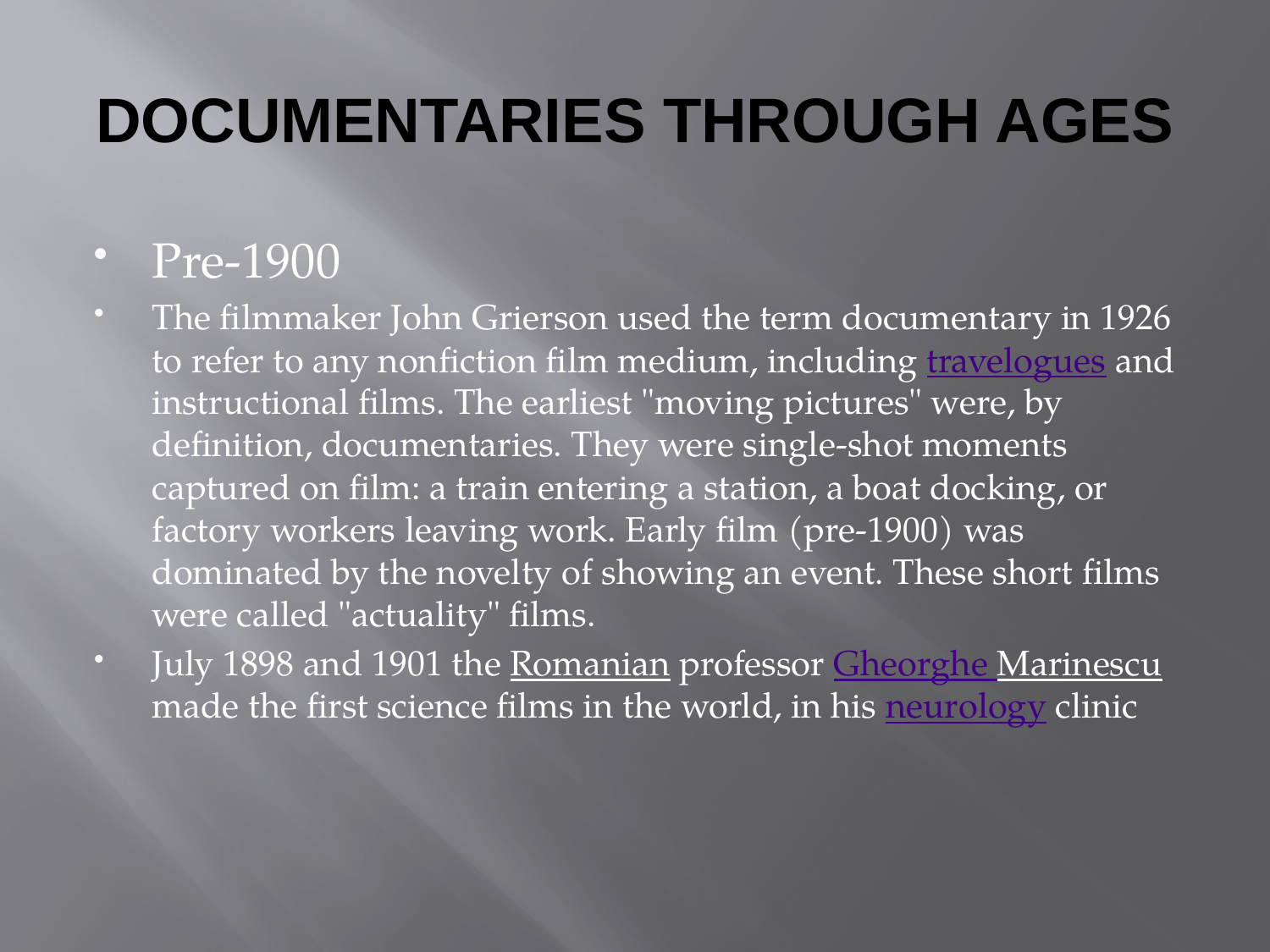

# DOCUMENTARIES THROUGH AGES
Pre-1900
The filmmaker John Grierson used the term documentary in 1926 to refer to any nonfiction film medium, including travelogues and instructional films. The earliest "moving pictures" were, by definition, documentaries. They were single-shot moments captured on film: a train entering a station, a boat docking, or factory workers leaving work. Early film (pre-1900) was dominated by the novelty of showing an event. These short films were called "actuality" films.
July 1898 and 1901 the Romanian professor Gheorghe Marinescu made the first science films in the world, in his neurology clinic